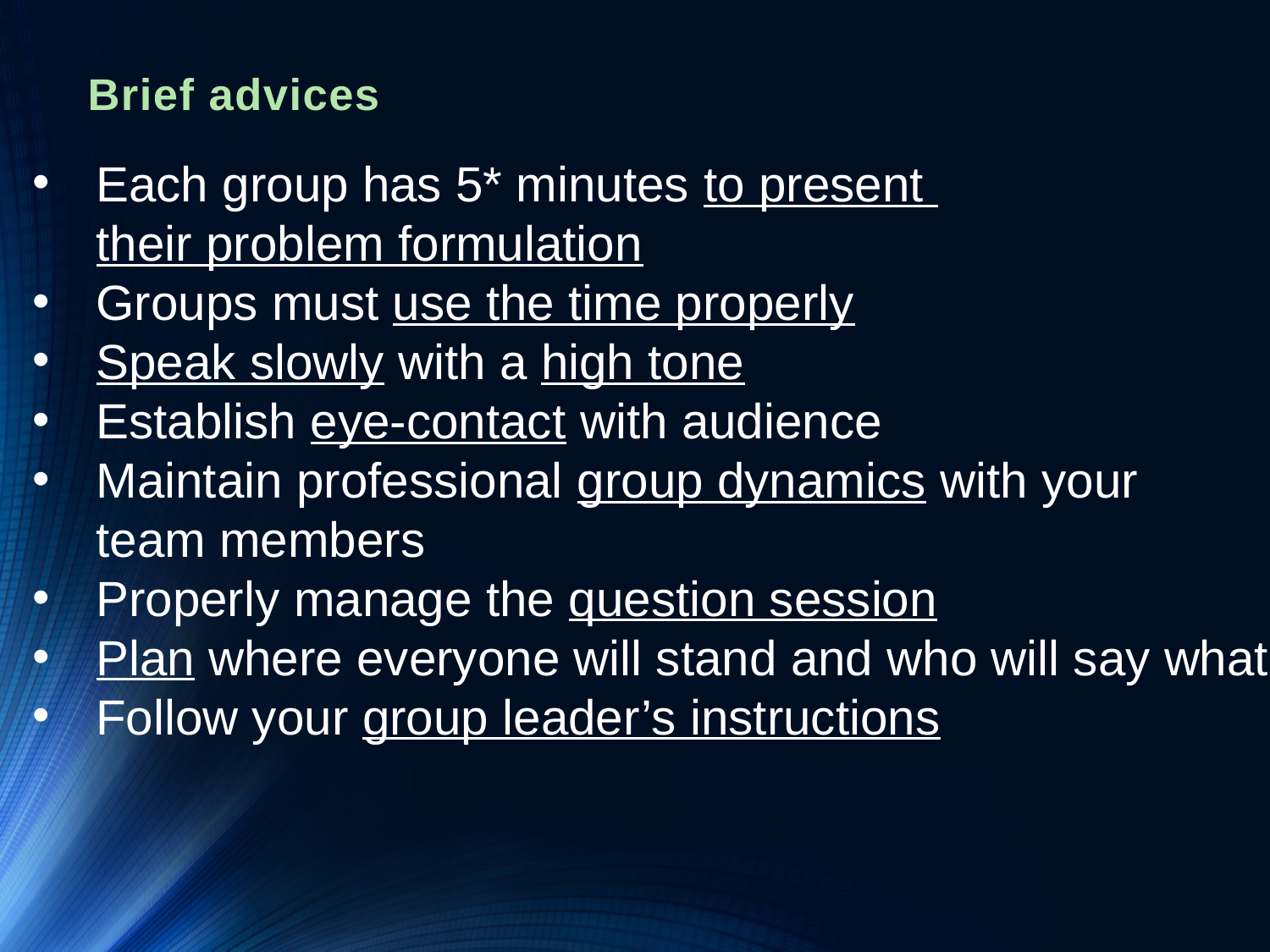

# Brief advices
Each group has 5* minutes to present
their problem formulation
Groups must use the time properly
Speak slowly with a high tone
Establish eye-contact with audience
Maintain professional group dynamics with your
team members
Properly manage the question session
Plan where everyone will stand and who will say what
Follow your group leader’s instructions